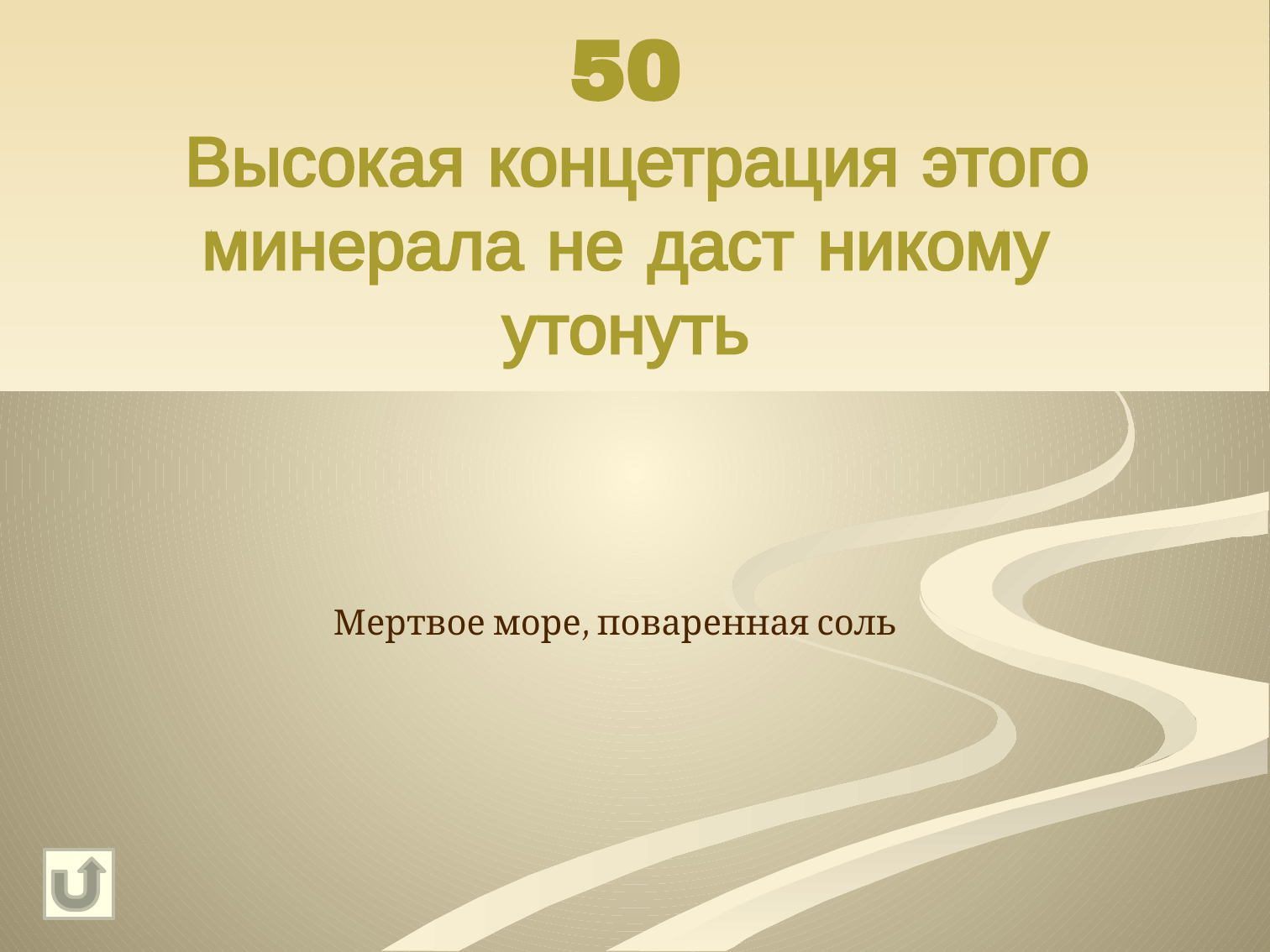

# 50 Высокая концетрация этого минерала не даст никому утонуть
Мертвое море, поваренная соль